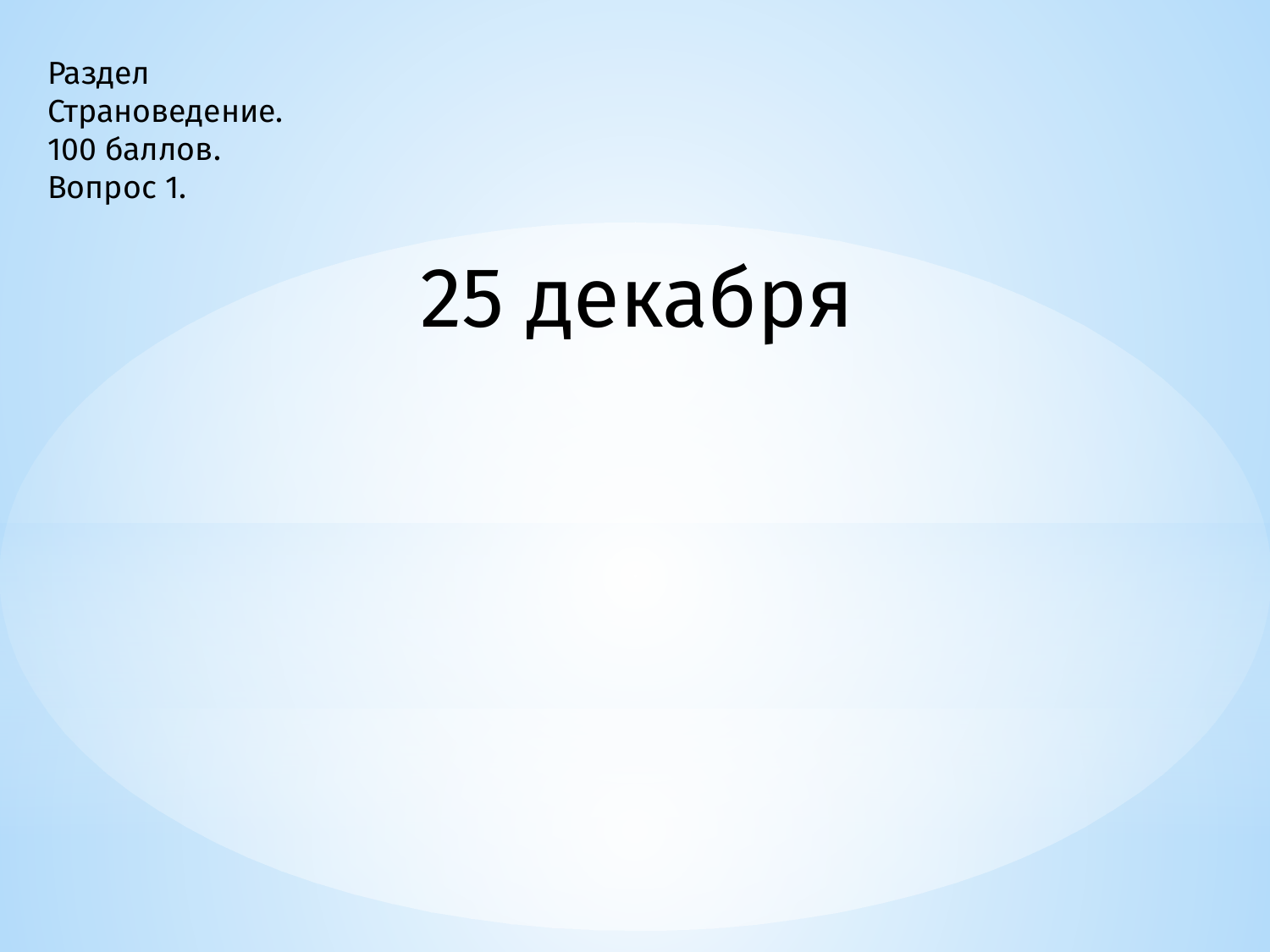

Раздел
Страноведение.
100 баллов.
Вопрос 1.
25 декабря